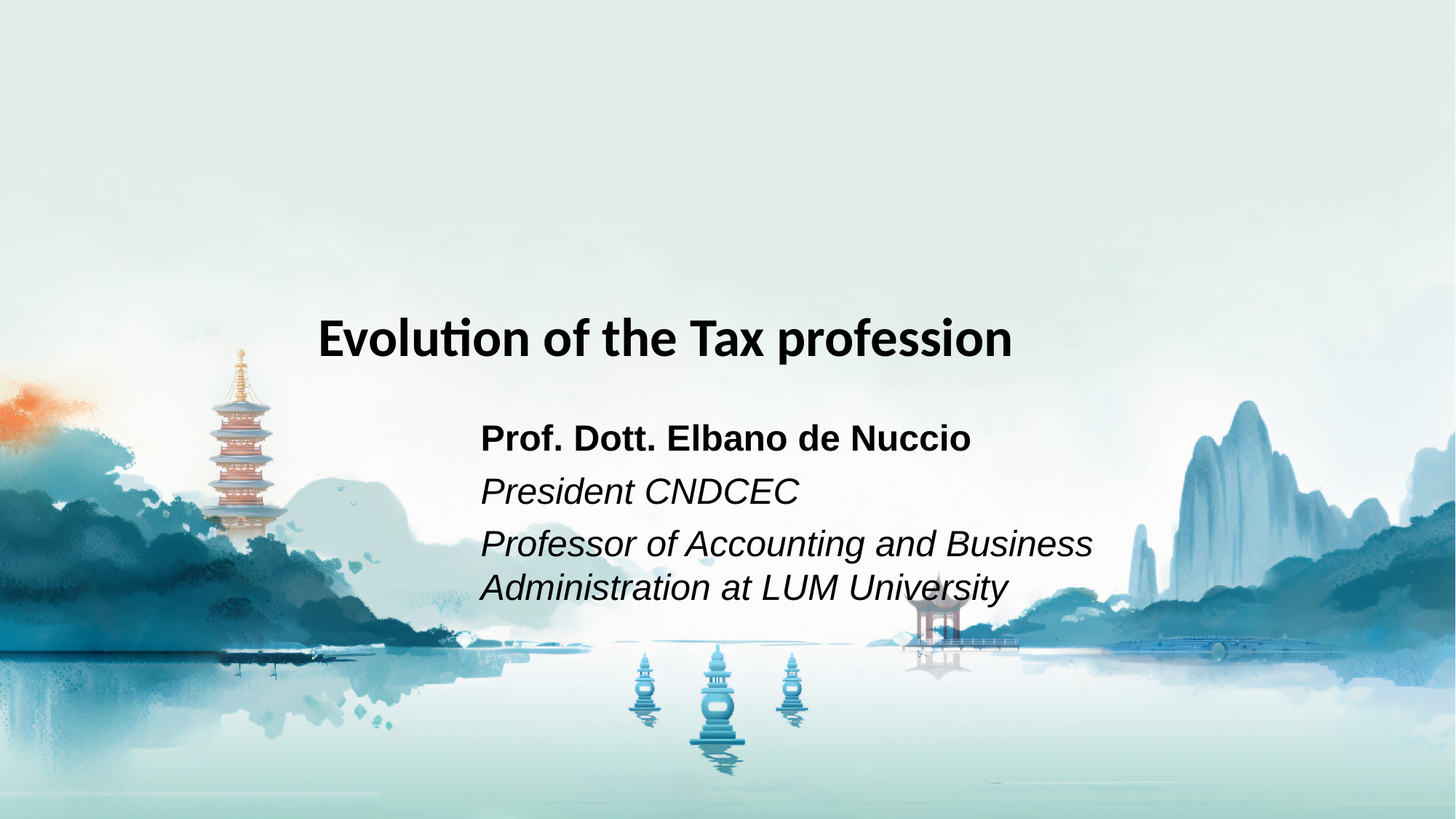

Evolution of the Tax profession
Prof. Dott. Elbano de Nuccio
President CNDCEC
Professor of Accounting and Business Administration at LUM University